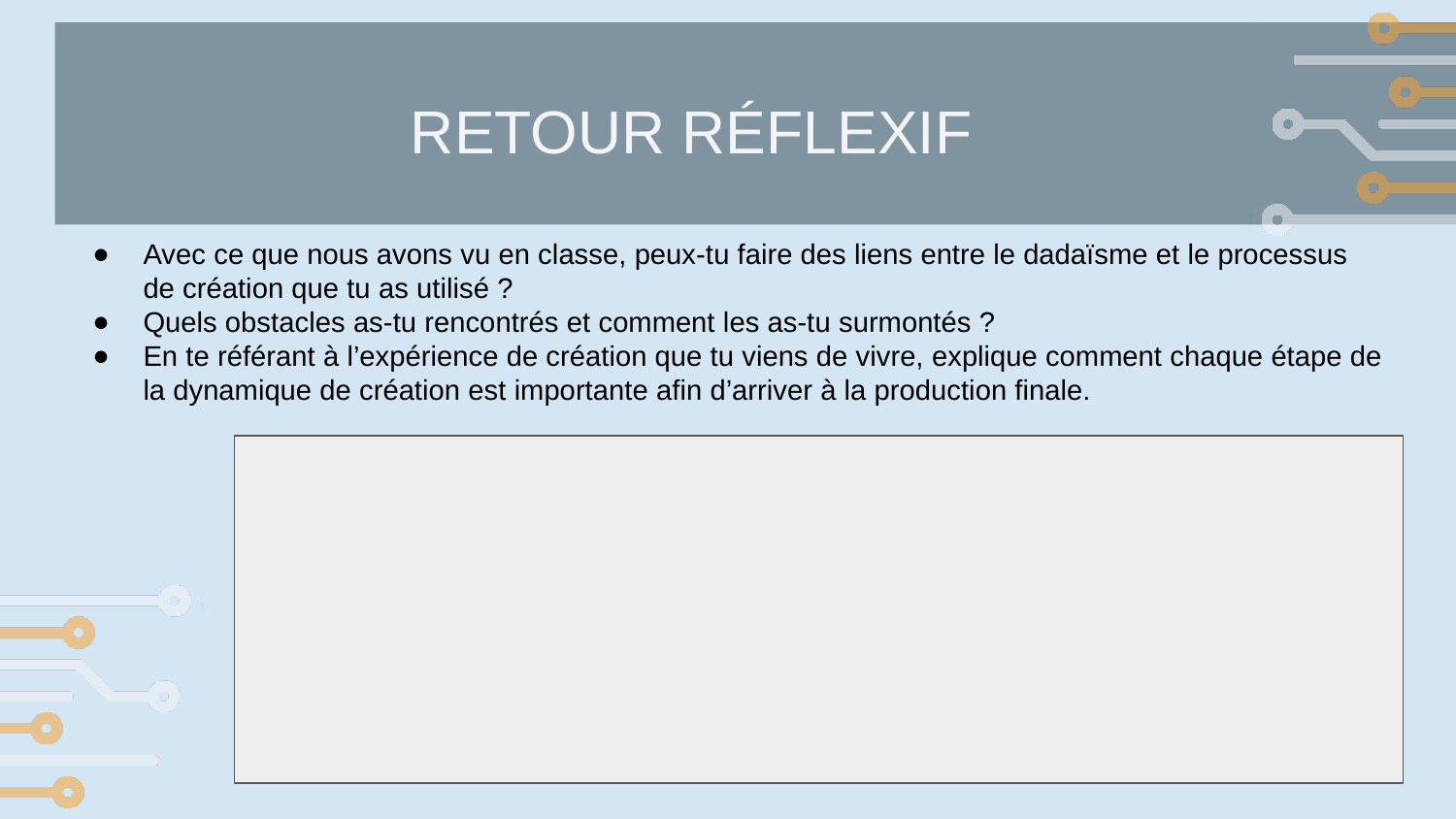

RETOUR RÉFLEXIF
Avec ce que nous avons vu en classe, peux-tu faire des liens entre le dadaïsme et le processus de création que tu as utilisé ?
Quels obstacles as-tu rencontrés et comment les as-tu surmontés ?
En te référant à l’expérience de création que tu viens de vivre, explique comment chaque étape de la dynamique de création est importante afin d’arriver à la production finale.